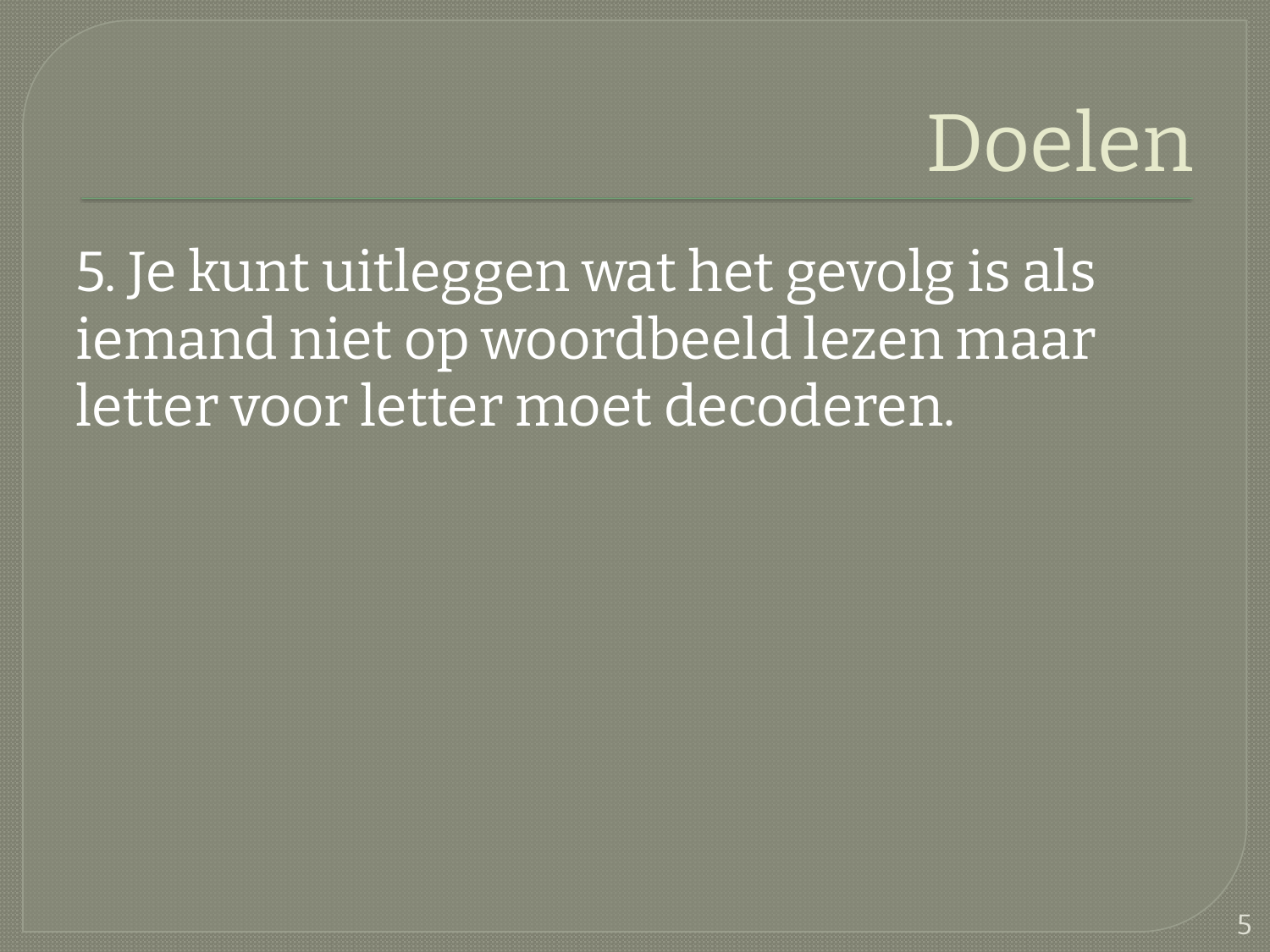

# Doelen
5. Je kunt uitleggen wat het gevolg is als iemand niet op woordbeeld lezen maar letter voor letter moet decoderen.
5